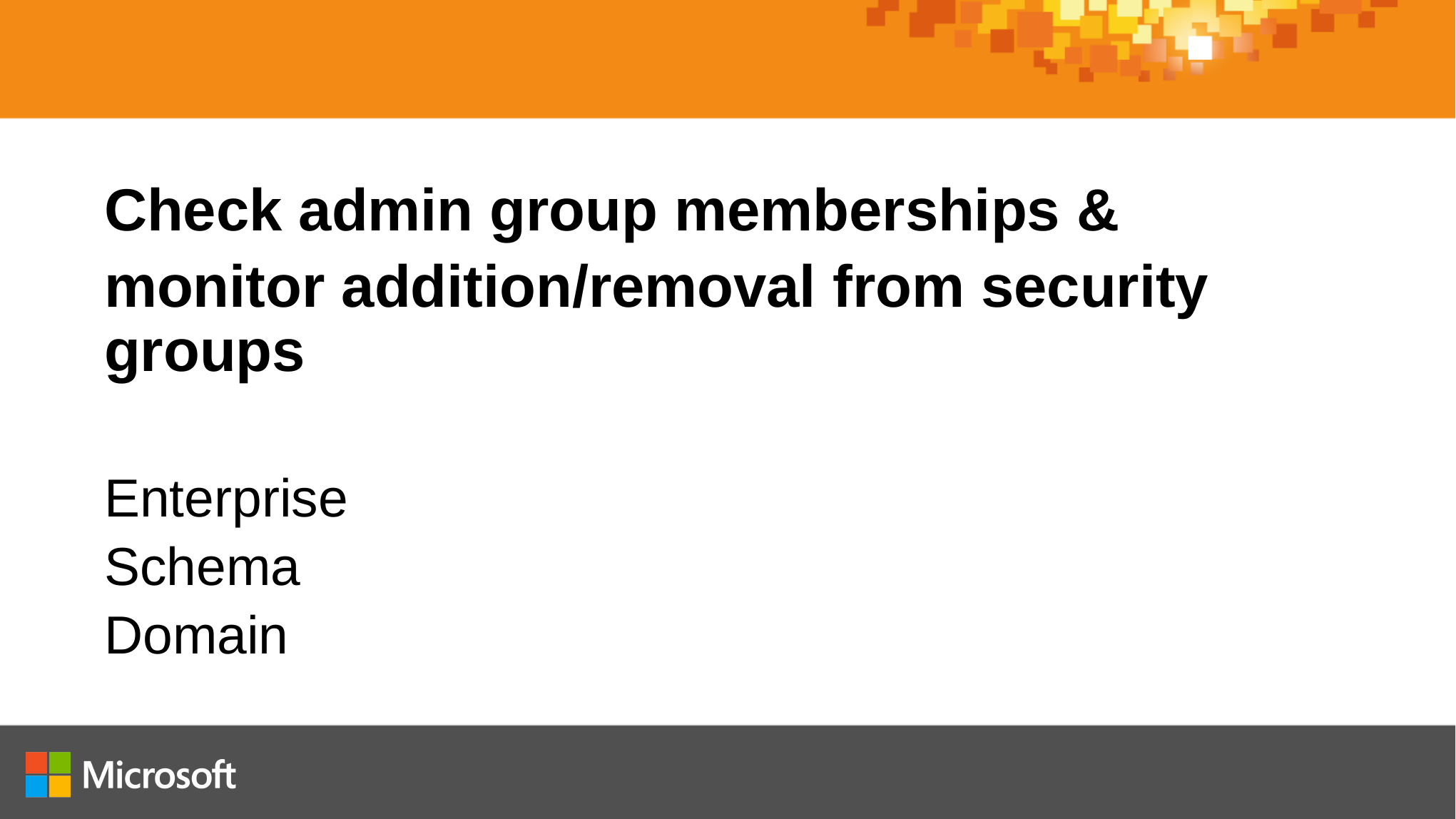

Check admin group memberships &
monitor addition/removal from security groups

Enterprise
Schema
Domain